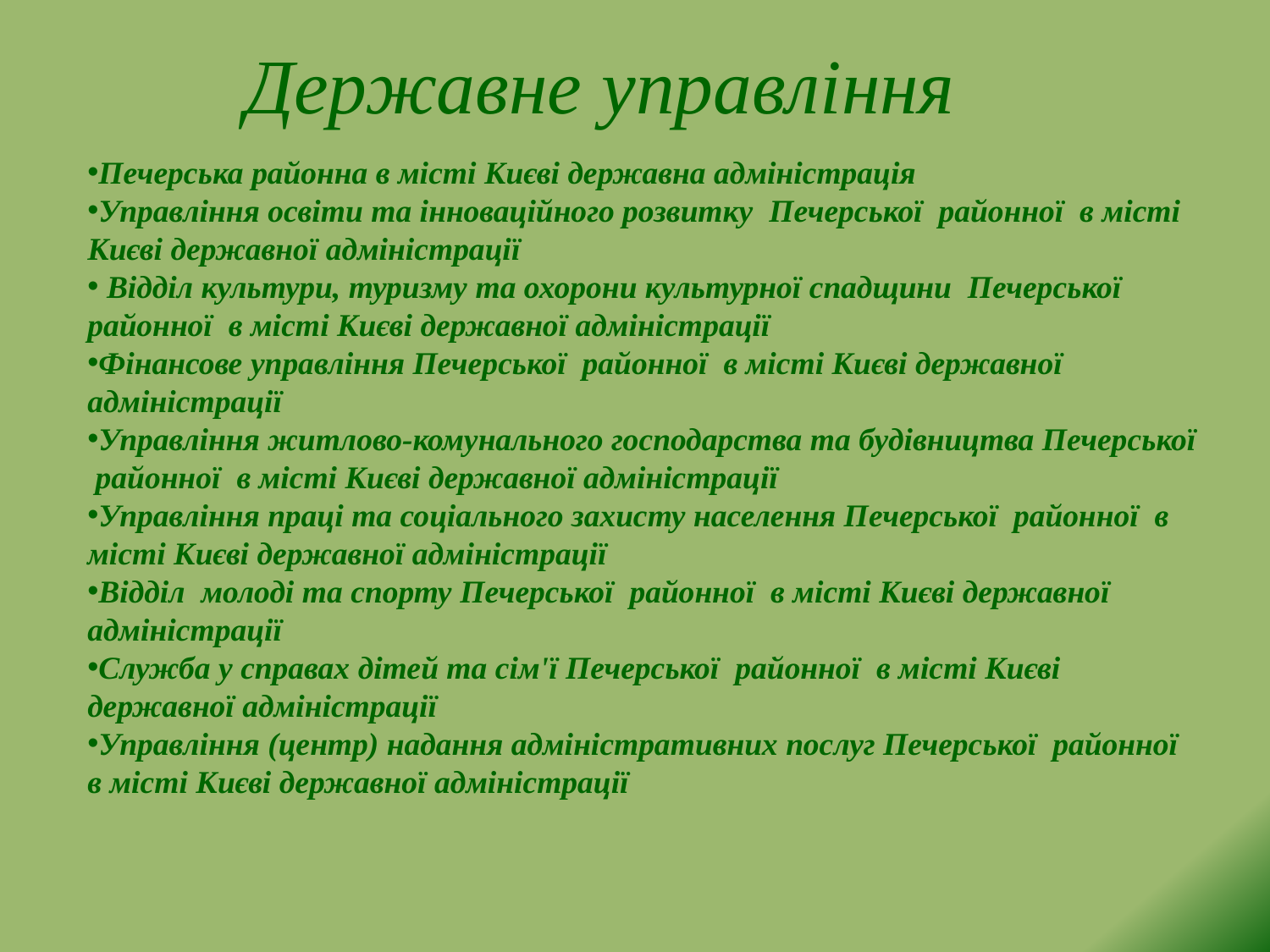

Державне управління
Печерська районна в місті Києві державна адміністрація
Управління освіти та інноваційного розвитку  Печерської  районної  в місті Києві державної адміністрації
 Відділ культури, туризму та охорони культурної спадщини  Печерської  районної  в місті Києві державної адміністрації
Фінансове управління Печерської  районної  в місті Києві державної адміністрації
Управління житлово-комунального господарства та будівництва Печерської  районної  в місті Києві державної адміністрації
Управління праці та соціального захисту населення Печерської  районної  в місті Києві державної адміністрації
Відділ  молоді та спорту Печерської  районної  в місті Києві державної адміністрації
Служба у справах дітей та сім'ї Печерської  районної  в місті Києві державної адміністрації
Управління (центр) надання адміністративних послуг Печерської  районної  в місті Києві державної адміністрації